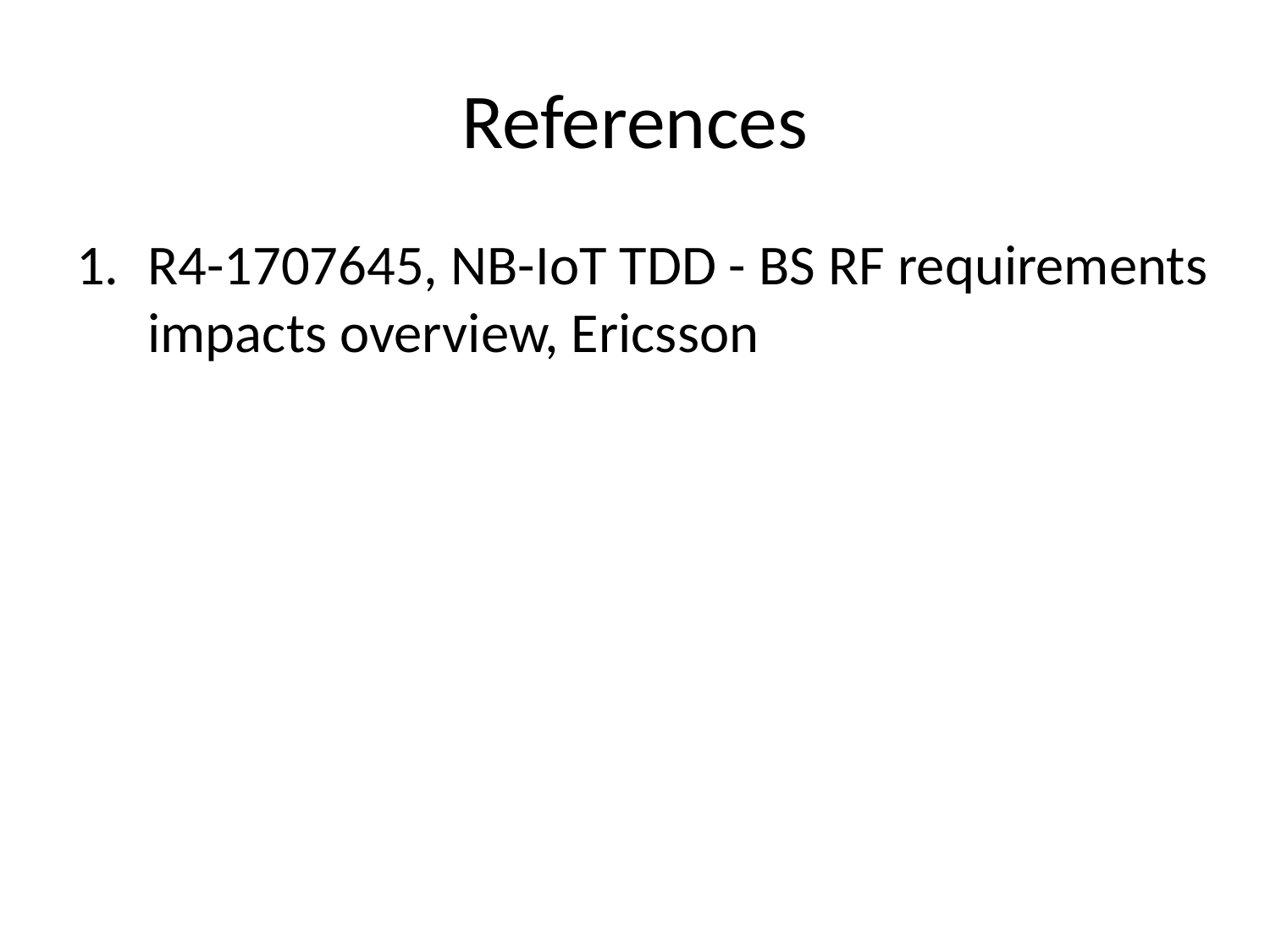

# References
R4-1707645, NB-IoT TDD - BS RF requirements impacts overview, Ericsson